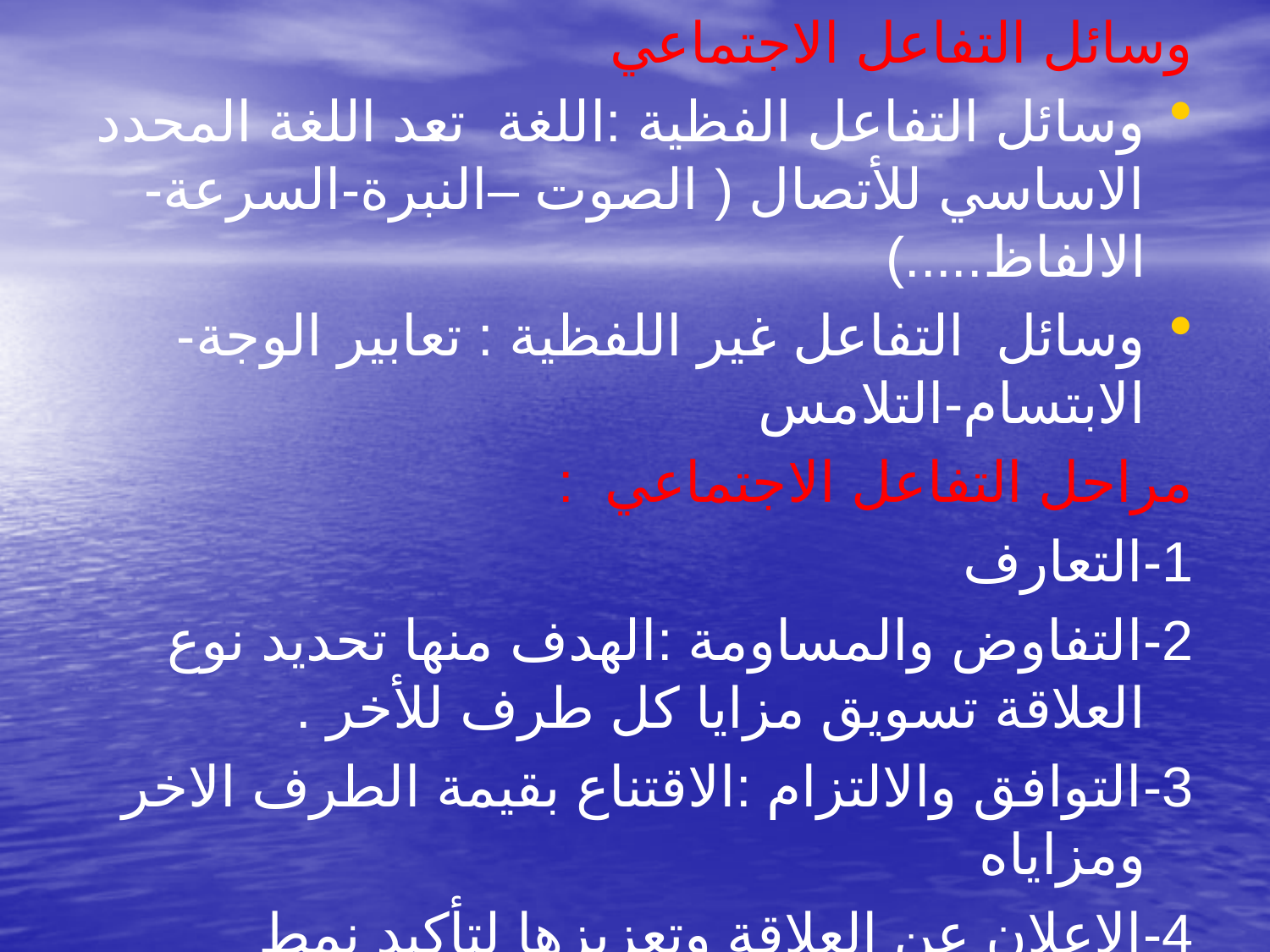

وسائل التفاعل الاجتماعي
وسائل التفاعل الفظية :اللغة  تعد اللغة المحدد الاساسي للأتصال ( الصوت –النبرة-السرعة-الالفاظ.....)
وسائل  التفاعل غير اللفظية : تعابير الوجة-الابتسام-التلامس
مراحل التفاعل الاجتماعي  :
1-التعارف
2-التفاوض والمساومة :الهدف منها تحديد نوع العلاقة تسويق مزايا كل طرف للأخر .
3-التوافق والالتزام :الاقتناع بقيمة الطرف الاخر ومزاياه
4-الاعلان عن العلاقة وتعزيزها لتأكيد نمط العلاقة .